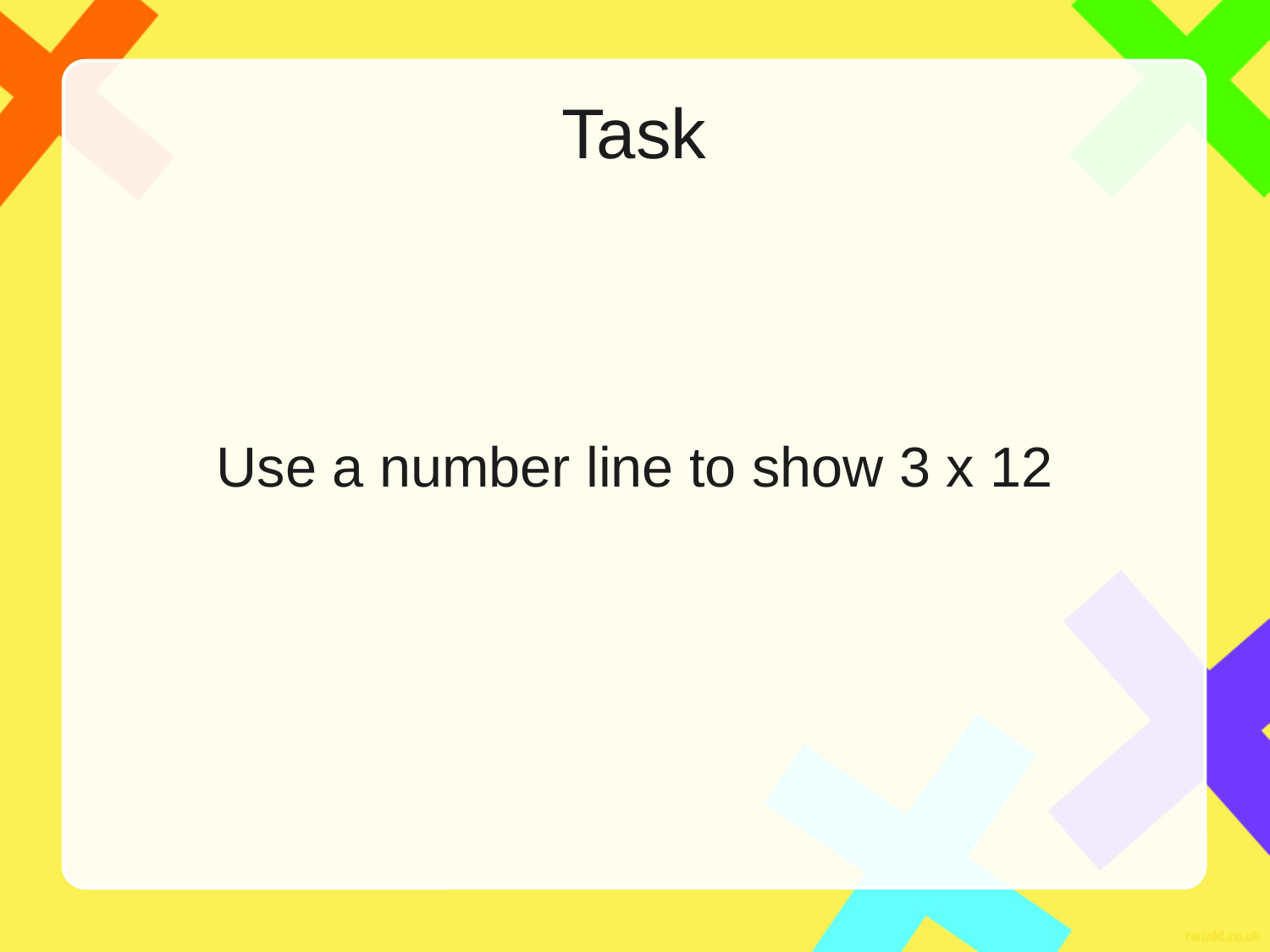

# Task
Use a number line to show 3 x 12